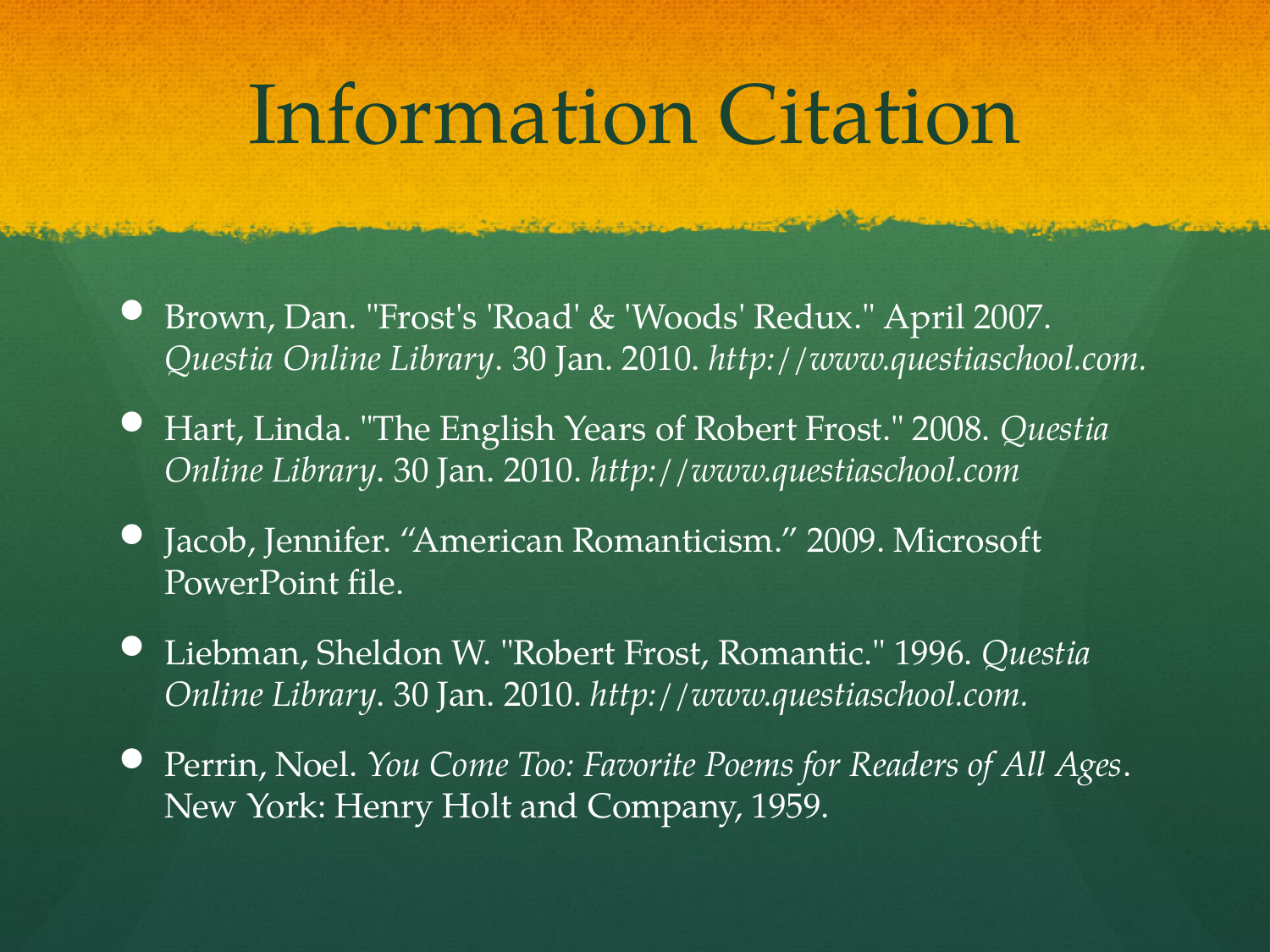

# Information Citation
Brown, Dan. "Frost's 'Road' & 'Woods' Redux." April 2007. Questia Online Library. 30 Jan. 2010. http://www.questiaschool.com.
Hart, Linda. "The English Years of Robert Frost." 2008. Questia Online Library. 30 Jan. 2010. http://www.questiaschool.com
Jacob, Jennifer. “American Romanticism.” 2009. Microsoft PowerPoint file.
Liebman, Sheldon W. "Robert Frost, Romantic." 1996. Questia Online Library. 30 Jan. 2010. http://www.questiaschool.com.
Perrin, Noel. You Come Too: Favorite Poems for Readers of All Ages. New York: Henry Holt and Company, 1959.